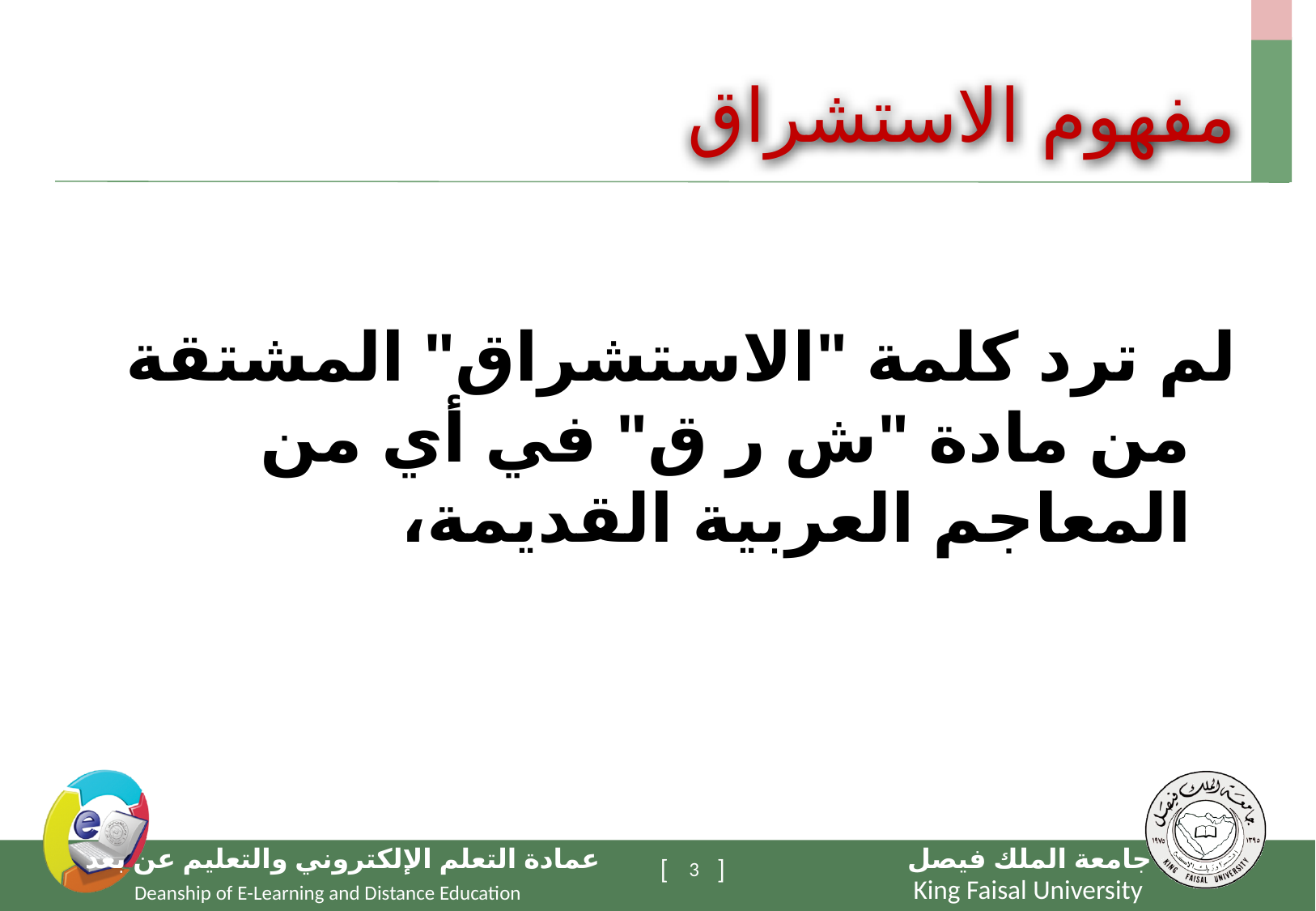

# مفهوم الاستشراق

لم ترد كلمة "الاستشراق" المشتقة من مادة "ش ر ق" في أي من المعاجم العربية القديمة،
3